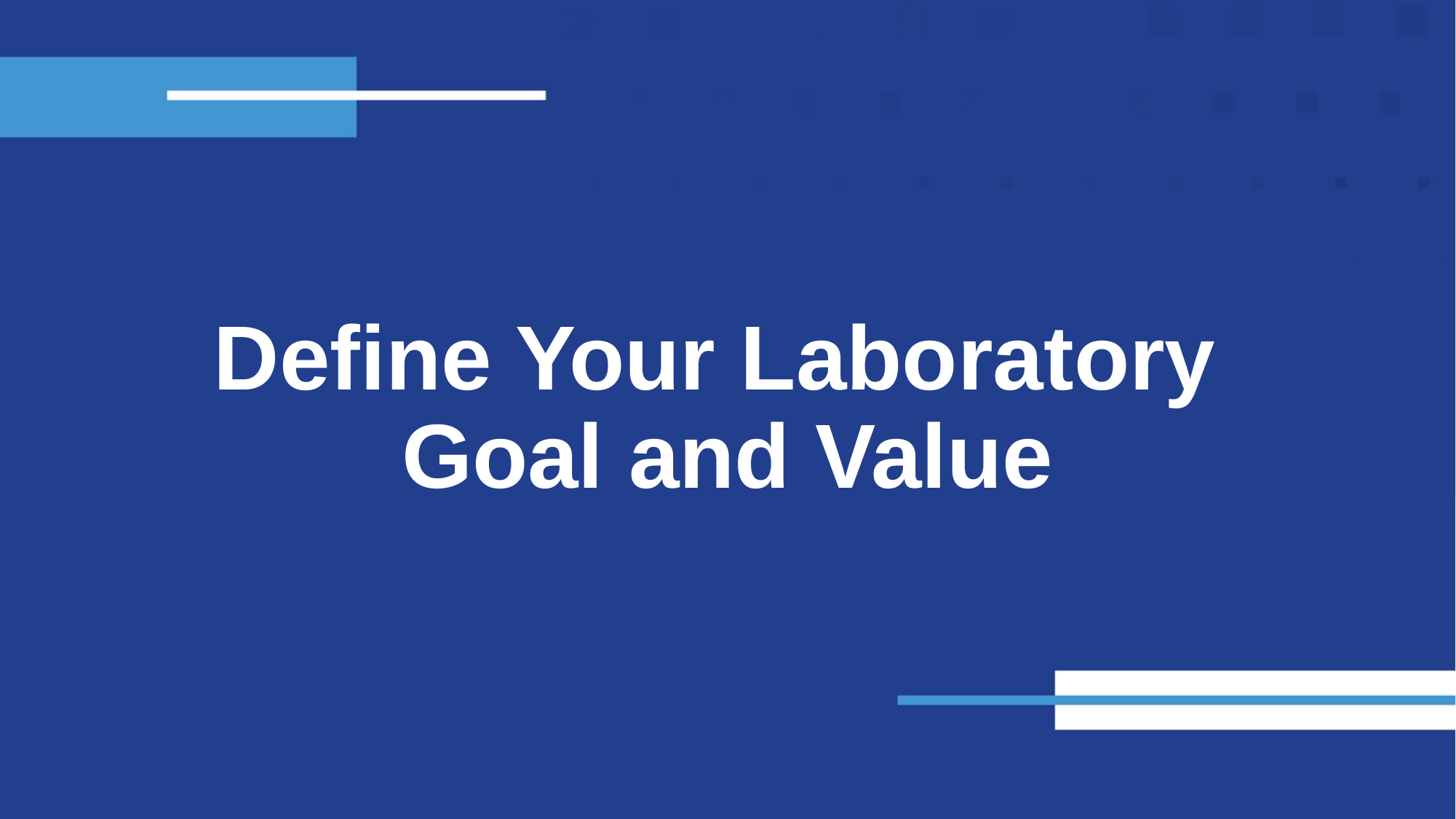

# Define Your Laboratory Goal and Value